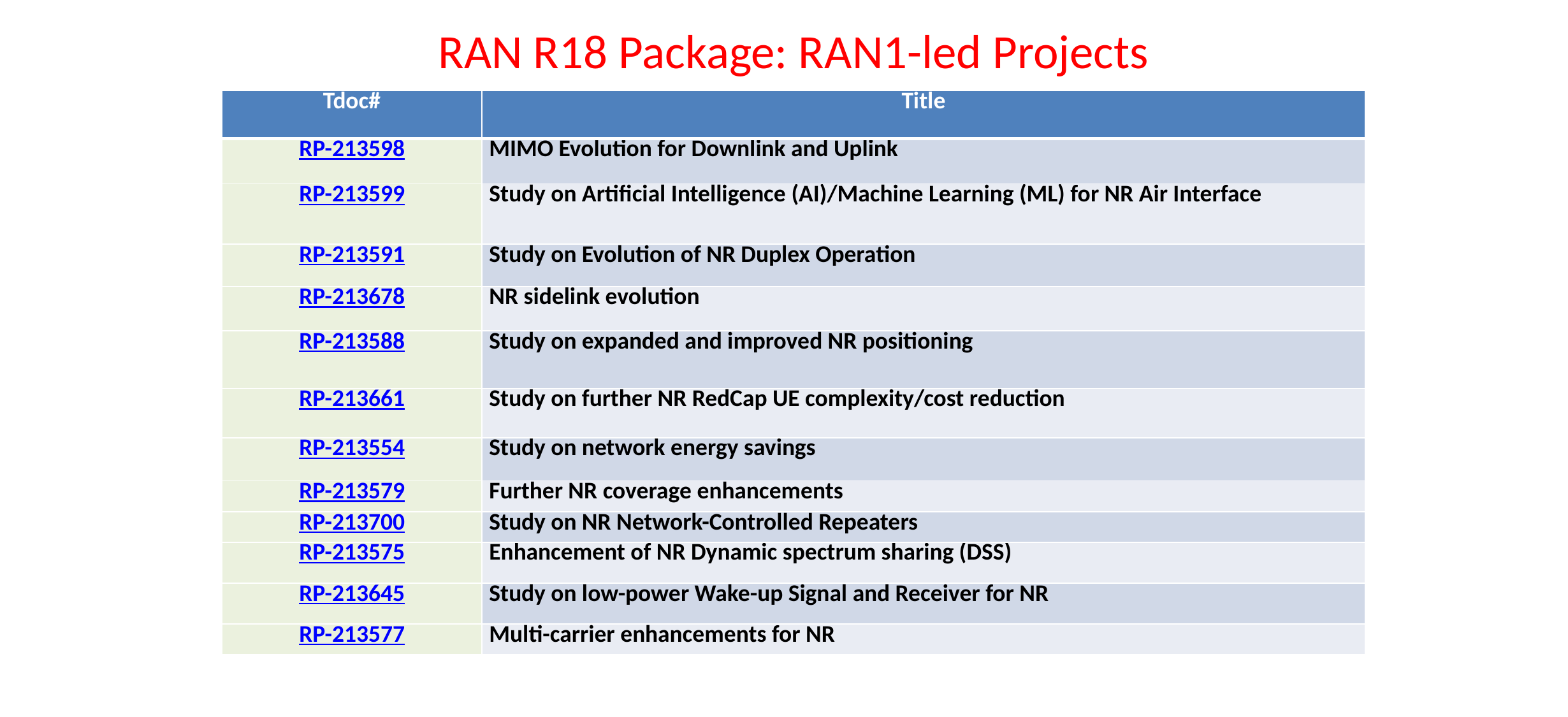

# RAN R18 Package: RAN1-led Projects
| Tdoc# | Title |
| --- | --- |
| RP-213598 | MIMO Evolution for Downlink and Uplink |
| RP-213599 | Study on Artificial Intelligence (AI)/Machine Learning (ML) for NR Air Interface |
| RP-213591 | Study on Evolution of NR Duplex Operation |
| RP-213678 | NR sidelink evolution |
| RP-213588 | Study on expanded and improved NR positioning |
| RP-213661 | Study on further NR RedCap UE complexity/cost reduction |
| RP-213554 | Study on network energy savings |
| RP-213579 | Further NR coverage enhancements |
| RP-213700 | Study on NR Network-Controlled Repeaters |
| RP-213575 | Enhancement of NR Dynamic spectrum sharing (DSS) |
| RP-213645 | Study on low-power Wake-up Signal and Receiver for NR |
| RP-213577 | Multi-carrier enhancements for NR |